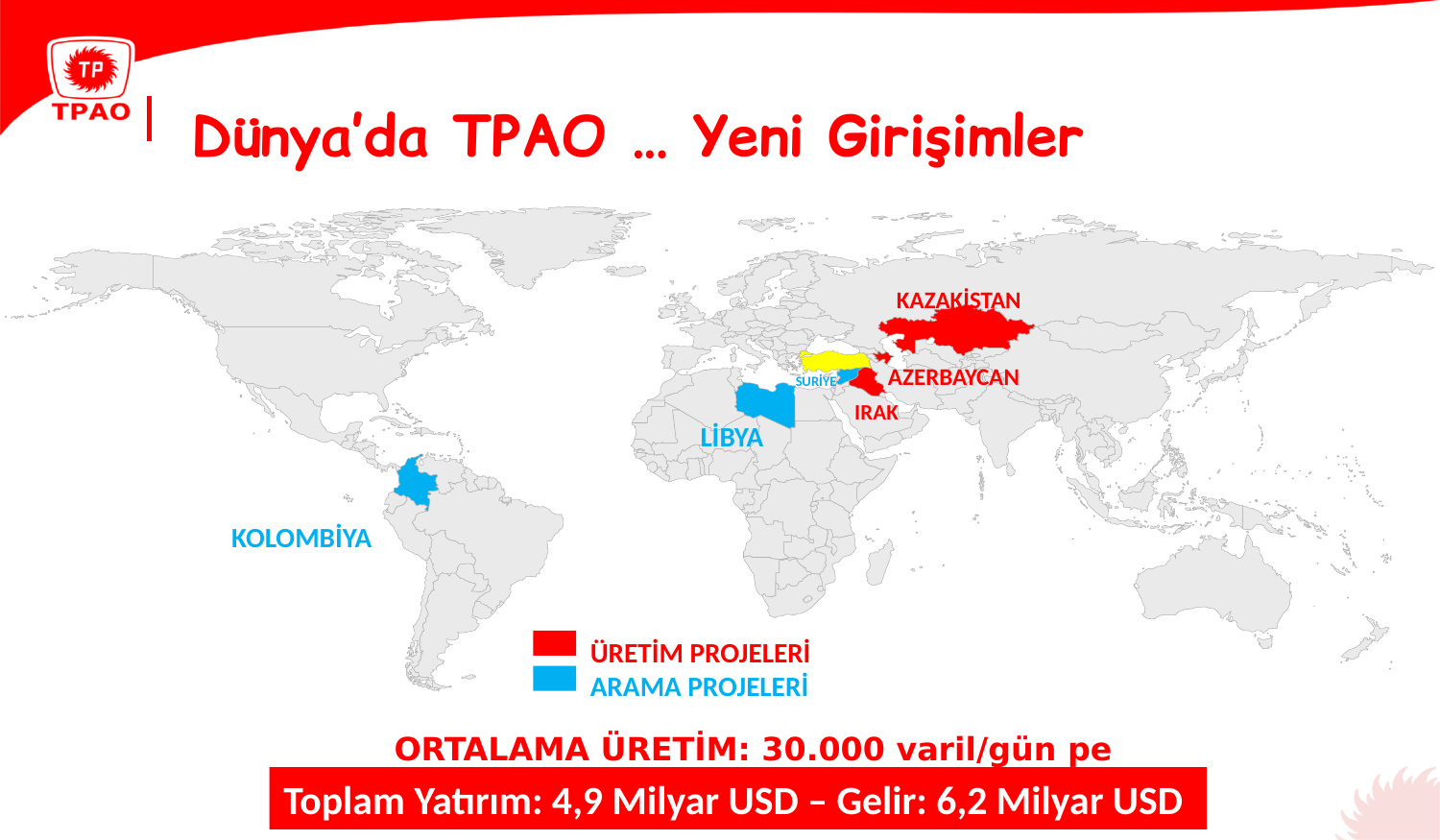

# Dünya’da TPAO … Yeni Girişimler

KAZAKİSTAN
AZERBAYCAN
SURİYE
IRAK
LİBYA
KOLOMBİYA
ÜRETİM PROJELERİ

ARAMA PROJELERİ

ORTALAMA ÜRETİM: 30.000 varil/gün pe
Toplam Yatırım: 4,9 Milyar USD – Gelir: 6,2 Milyar USD